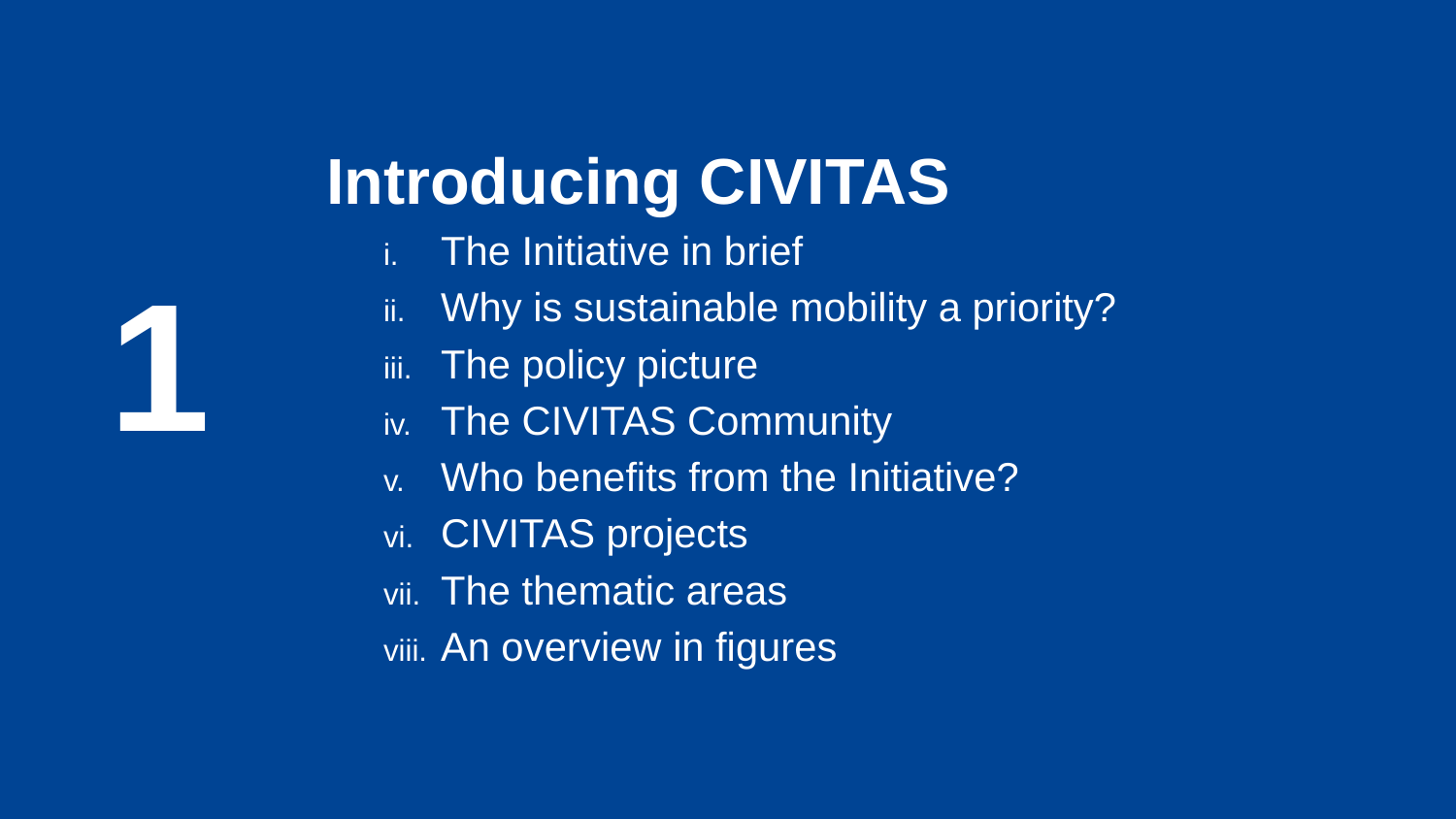

Introducing CIVITAS
The Initiative in brief
Why is sustainable mobility a priority?
The policy picture
The CIVITAS Community
Who benefits from the Initiative?
CIVITAS projects
The thematic areas
An overview in figures
1